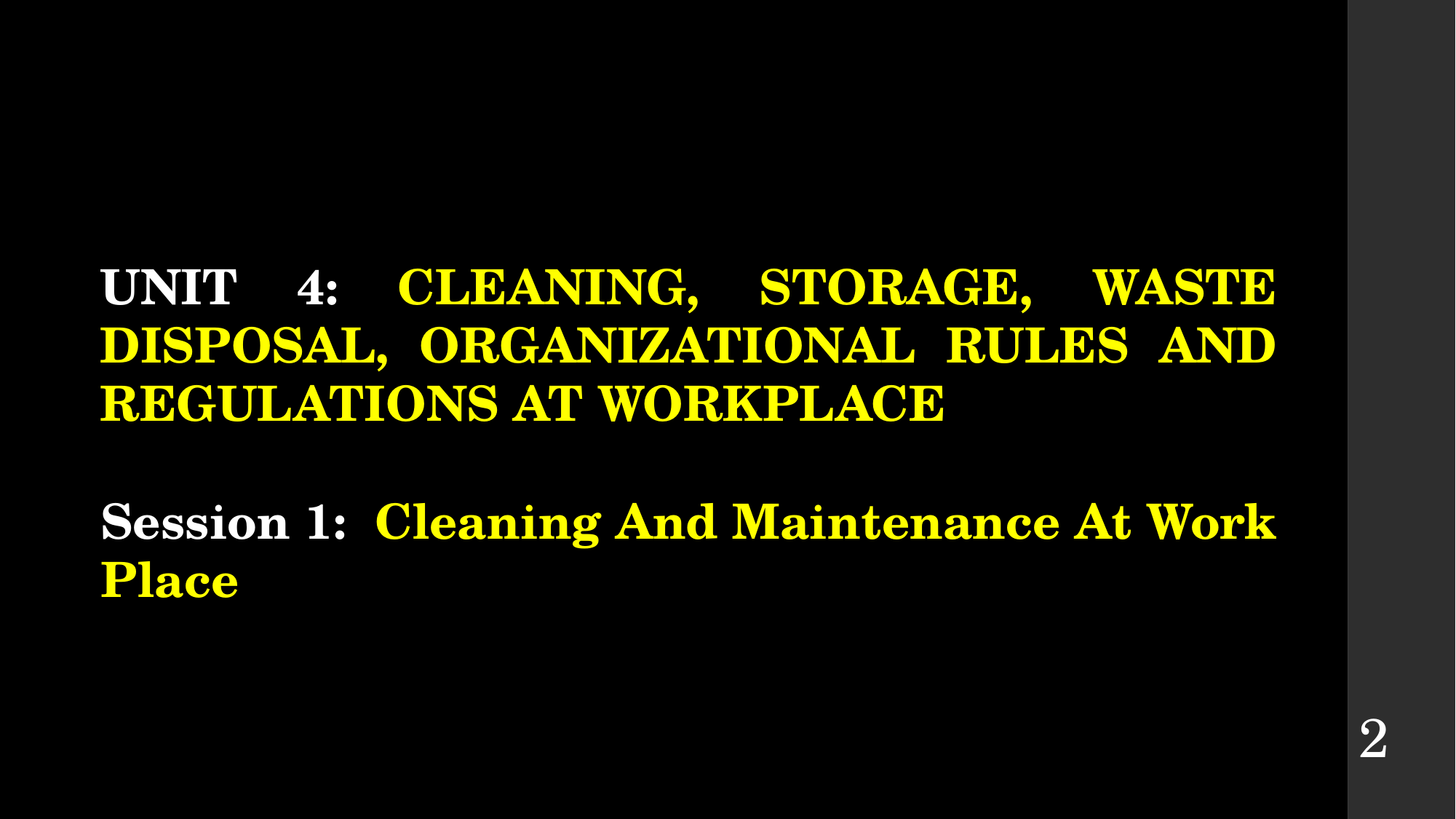

UNIT 4: CLEANING, STORAGE, WASTE DISPOSAL, ORGANIZATIONAL RULES AND REGULATIONS AT WORKPLACE

Session 1:  Cleaning And Maintenance At Work Place
2